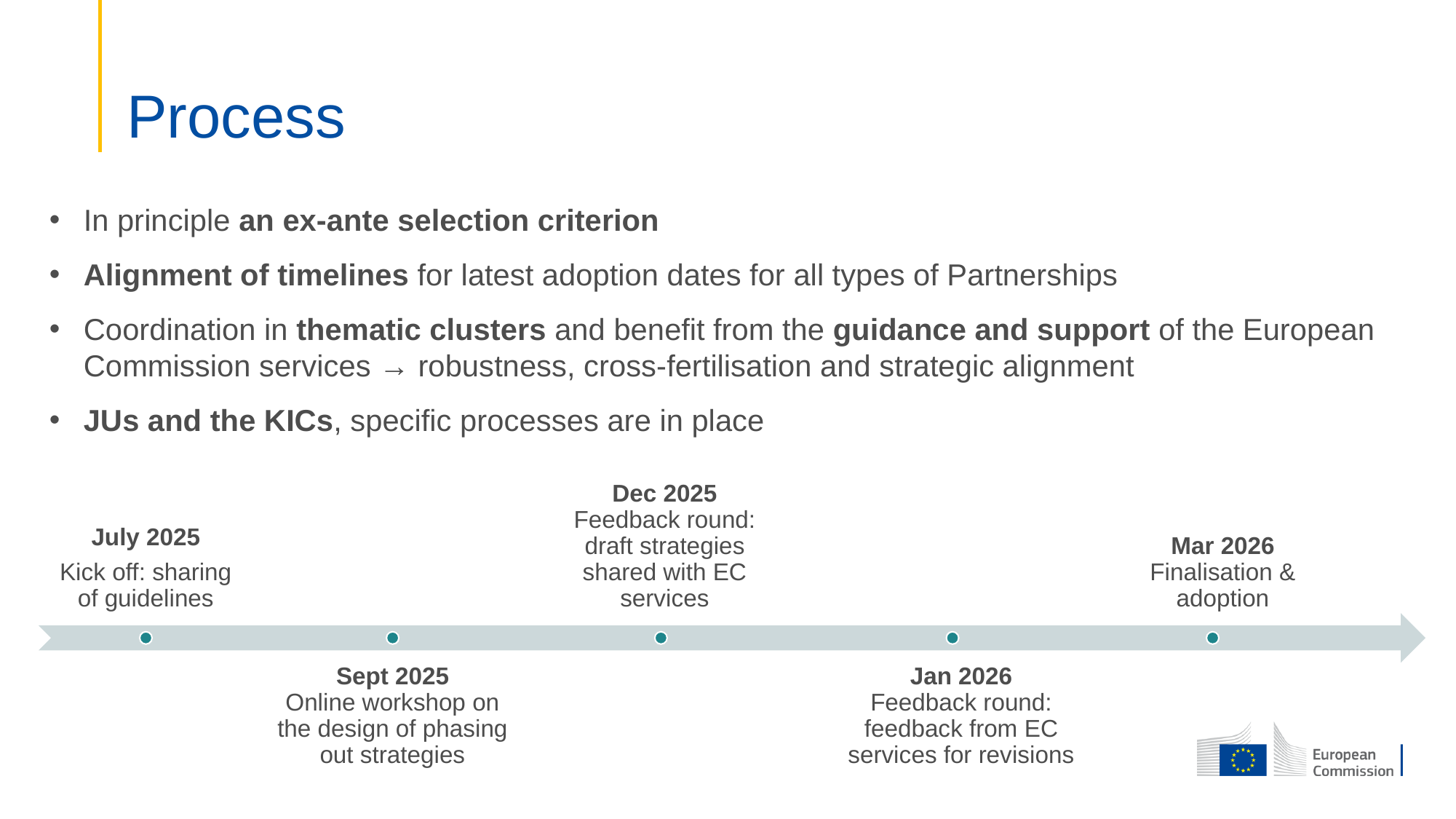

# Process
In principle an ex-ante selection criterion
Alignment of timelines for latest adoption dates for all types of Partnerships
Coordination in thematic clusters and benefit from the guidance and support of the European Commission services → robustness, cross-fertilisation and strategic alignment
JUs and the KICs, specific processes are in place
July 2025
Kick off: sharing of guidelines
Sept 2025
Online workshop on the design of phasing out strategies
Dec 2025
Feedback round: draft strategies shared with EC services
Jan 2026
Feedback round: feedback from EC services for revisions
Mar 2026
Finalisation & adoption